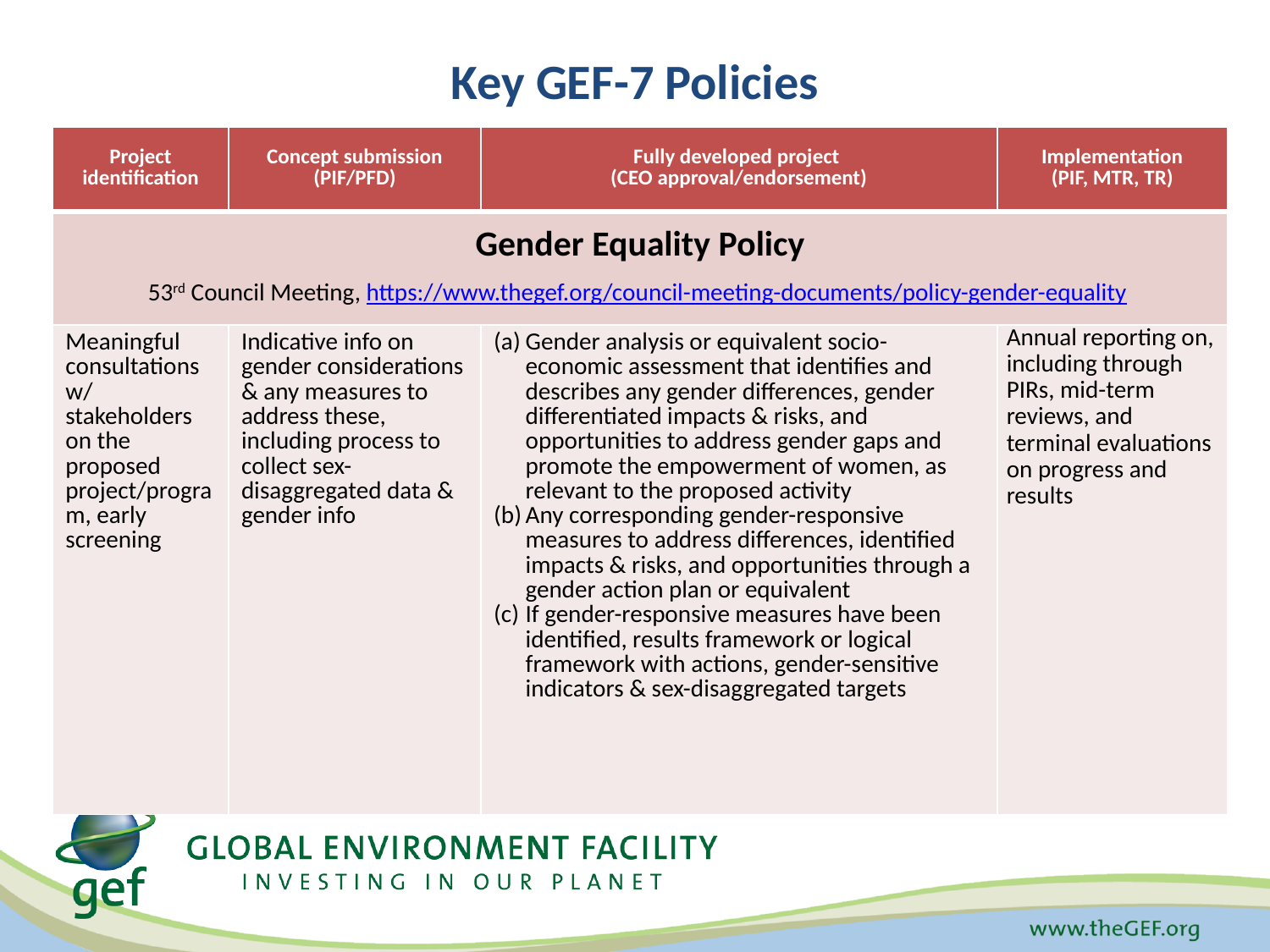

# Key GEF-7 Policies
| Project identification | Concept submission (PIF/PFD) | Fully developed project (CEO approval/endorsement) | Implementation (PIF, MTR, TR) |
| --- | --- | --- | --- |
| Gender Equality Policy 53rd Council Meeting, https://www.thegef.org/council-meeting-documents/policy-gender-equality |  |  |  |
| Meaningful consultations w/ stakeholders on the proposed project/program, early screening | Indicative info on gender considerations & any measures to address these, including process to collect sex-disaggregated data & gender info | Gender analysis or equivalent socio-economic assessment that identifies and describes any gender differences, gender differentiated impacts & risks, and opportunities to address gender gaps and promote the empowerment of women, as relevant to the proposed activity Any corresponding gender-responsive measures to address differences, identified impacts & risks, and opportunities through a gender action plan or equivalent If gender-responsive measures have been identified, results framework or logical framework with actions, gender-sensitive indicators & sex-disaggregated targets | Annual reporting on, including through PIRs, mid-term reviews, and terminal evaluations on progress and results |